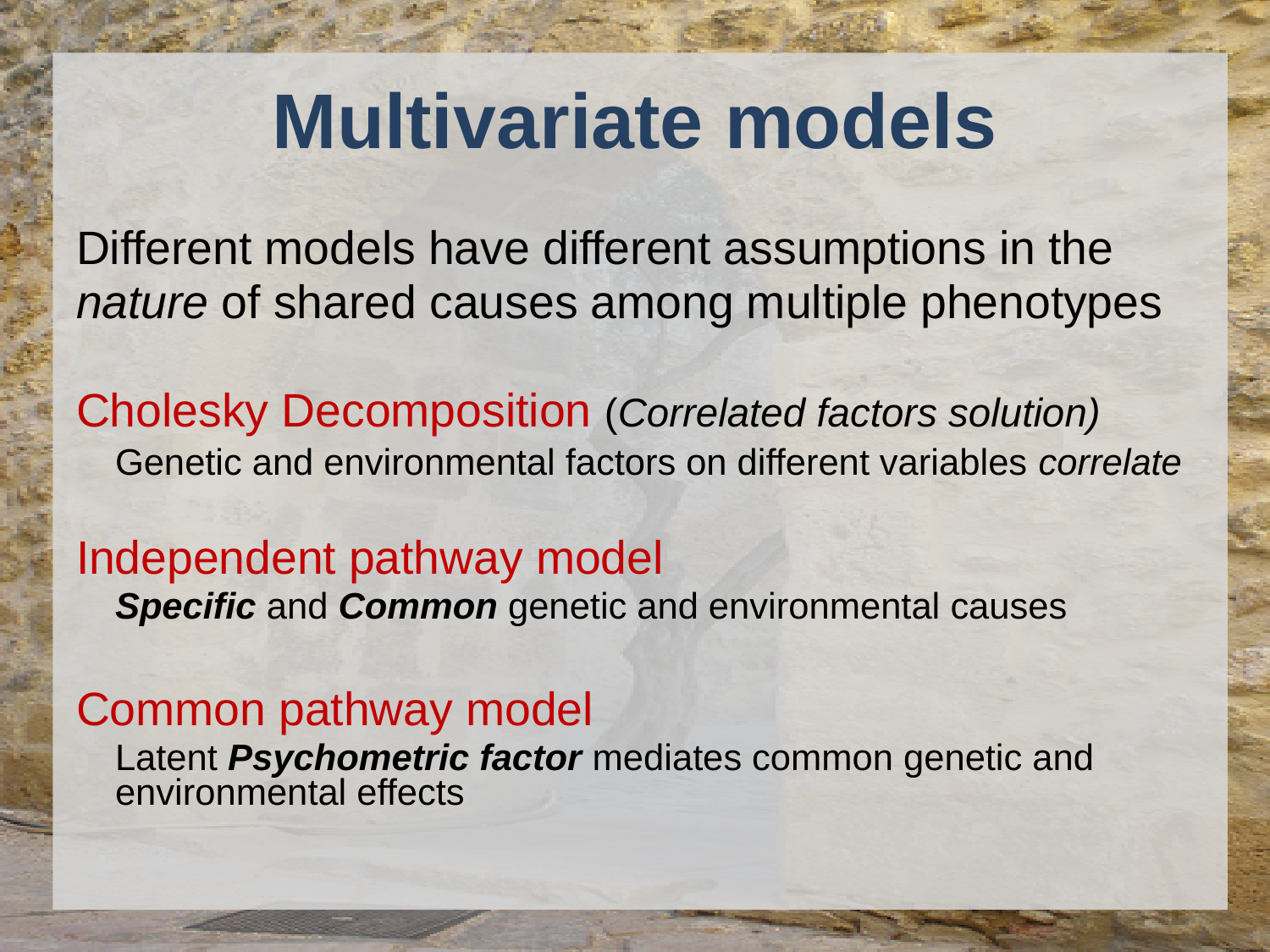

# Multivariate models

Different models have different assumptions in the
nature of shared causes among multiple phenotypes

Cholesky Decomposition (Correlated factors solution)
	Genetic and environmental factors on different variables correlate

Independent pathway model
	Specific and Common genetic and environmental causes

Common pathway model
	Latent Psychometric factor mediates common genetic and environmental effects